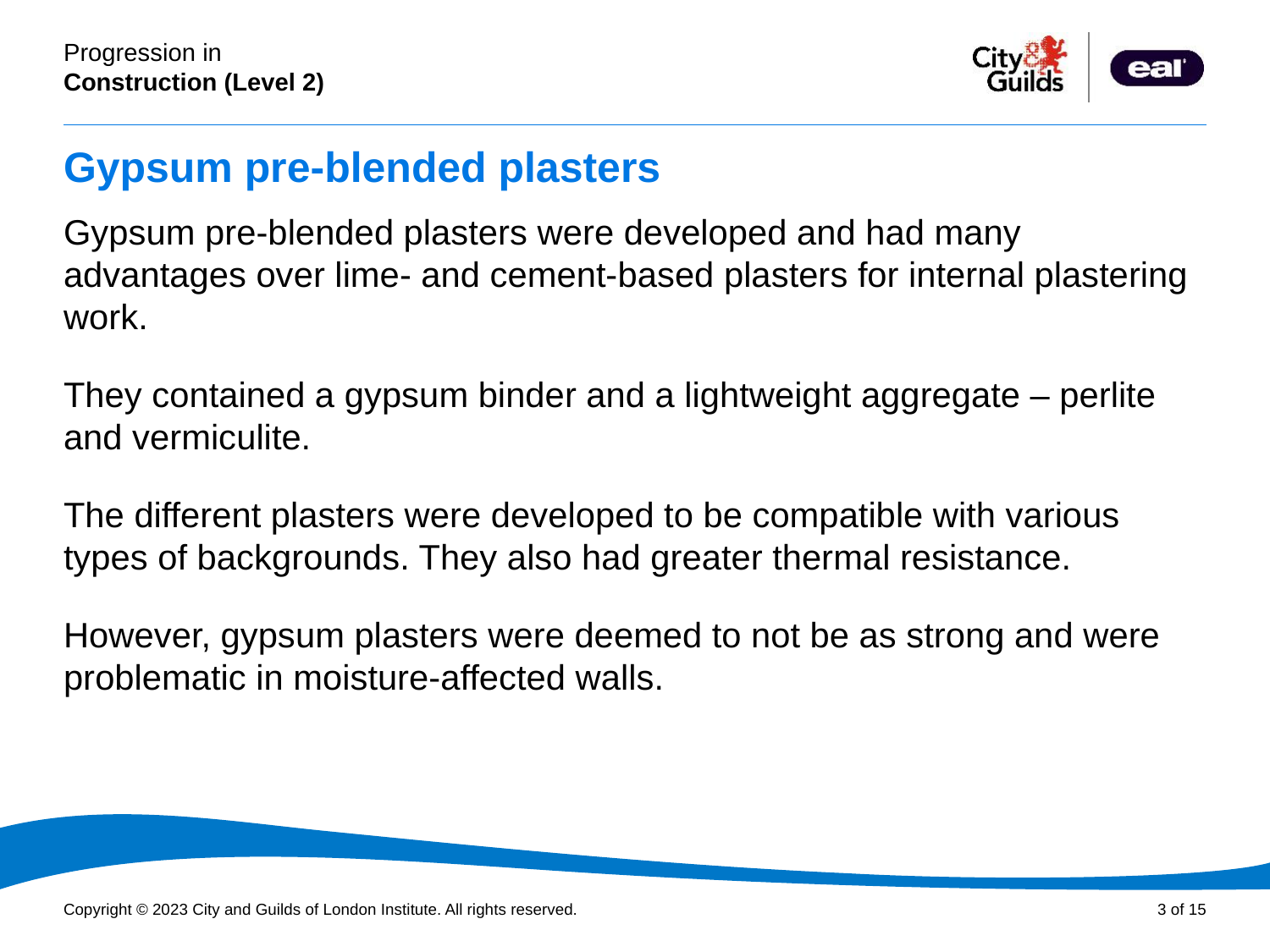

# Gypsum pre-blended plasters
Gypsum pre-blended plasters were developed and had many advantages over lime- and cement-based plasters for internal plastering work.
They contained a gypsum binder and a lightweight aggregate – perlite and vermiculite.
The different plasters were developed to be compatible with various types of backgrounds. They also had greater thermal resistance.
However, gypsum plasters were deemed to not be as strong and were problematic in moisture-affected walls.